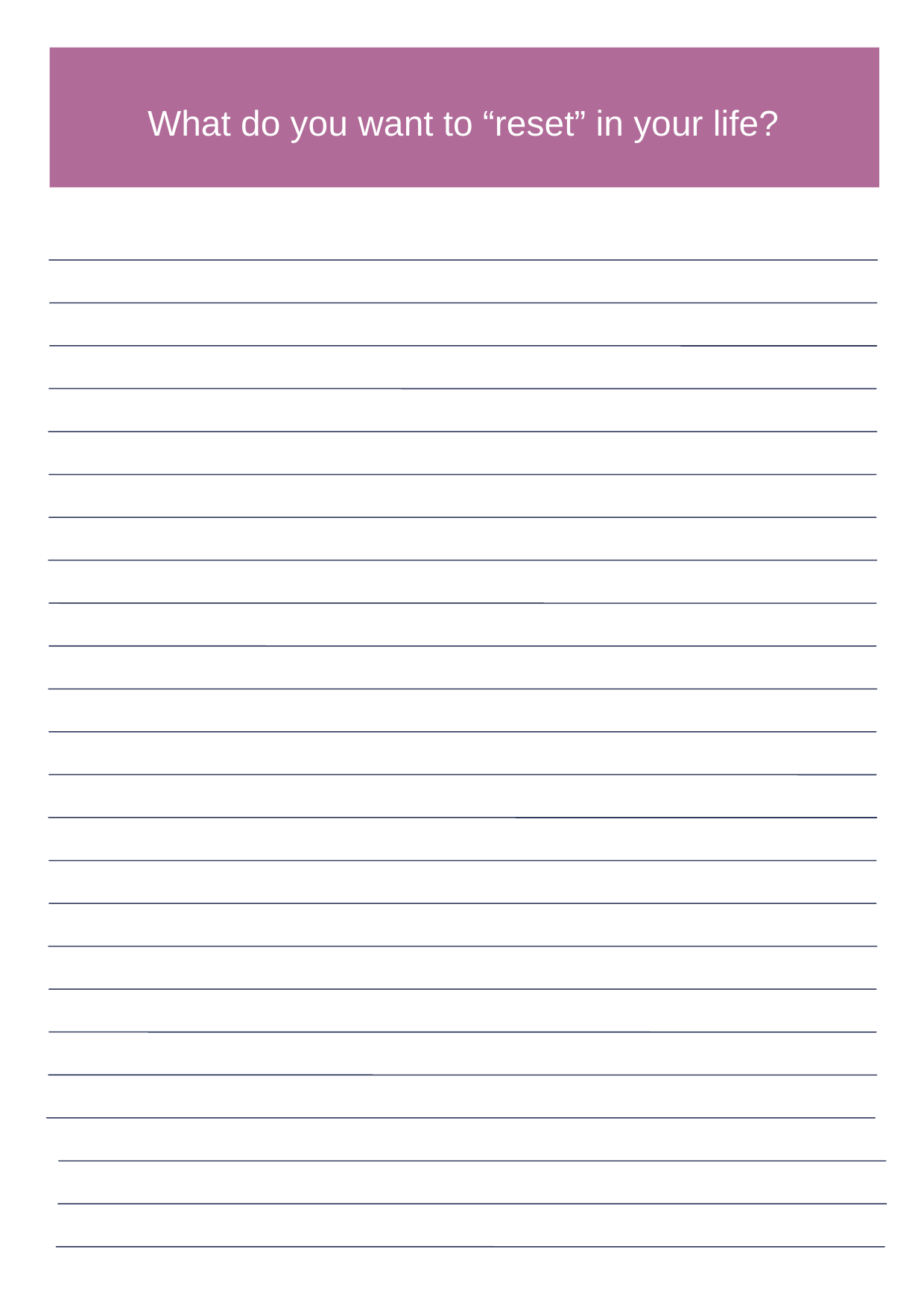

What do you want to “reset” in your life?